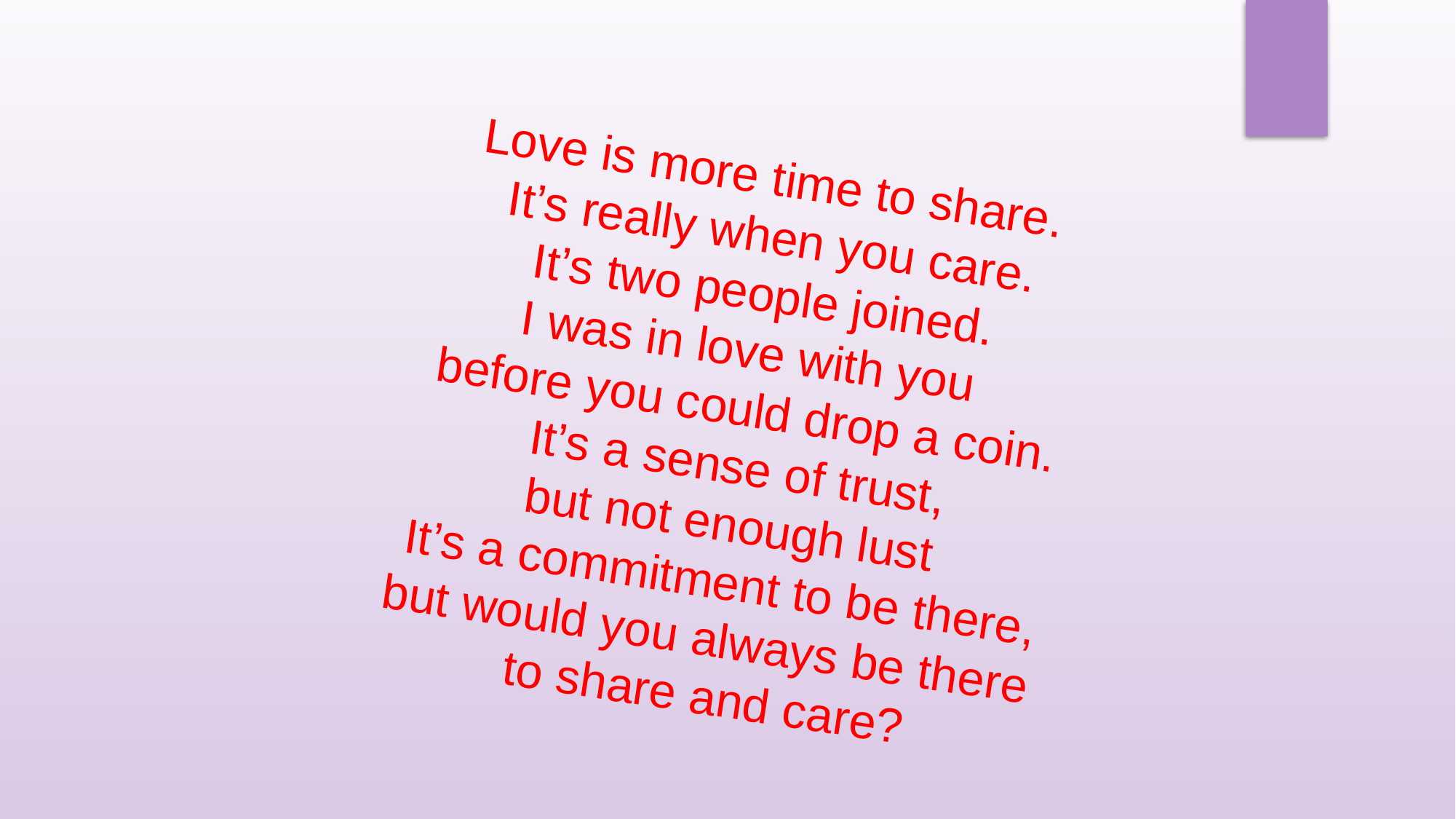

Love is more time to share.
 It’s really when you care.
 It’s two people joined.
 I was in love with you
 before you could drop a coin.
 It’s a sense of trust,
 but not enough lust
 It’s a commitment to be there,
 but would you always be there
 to share and care?